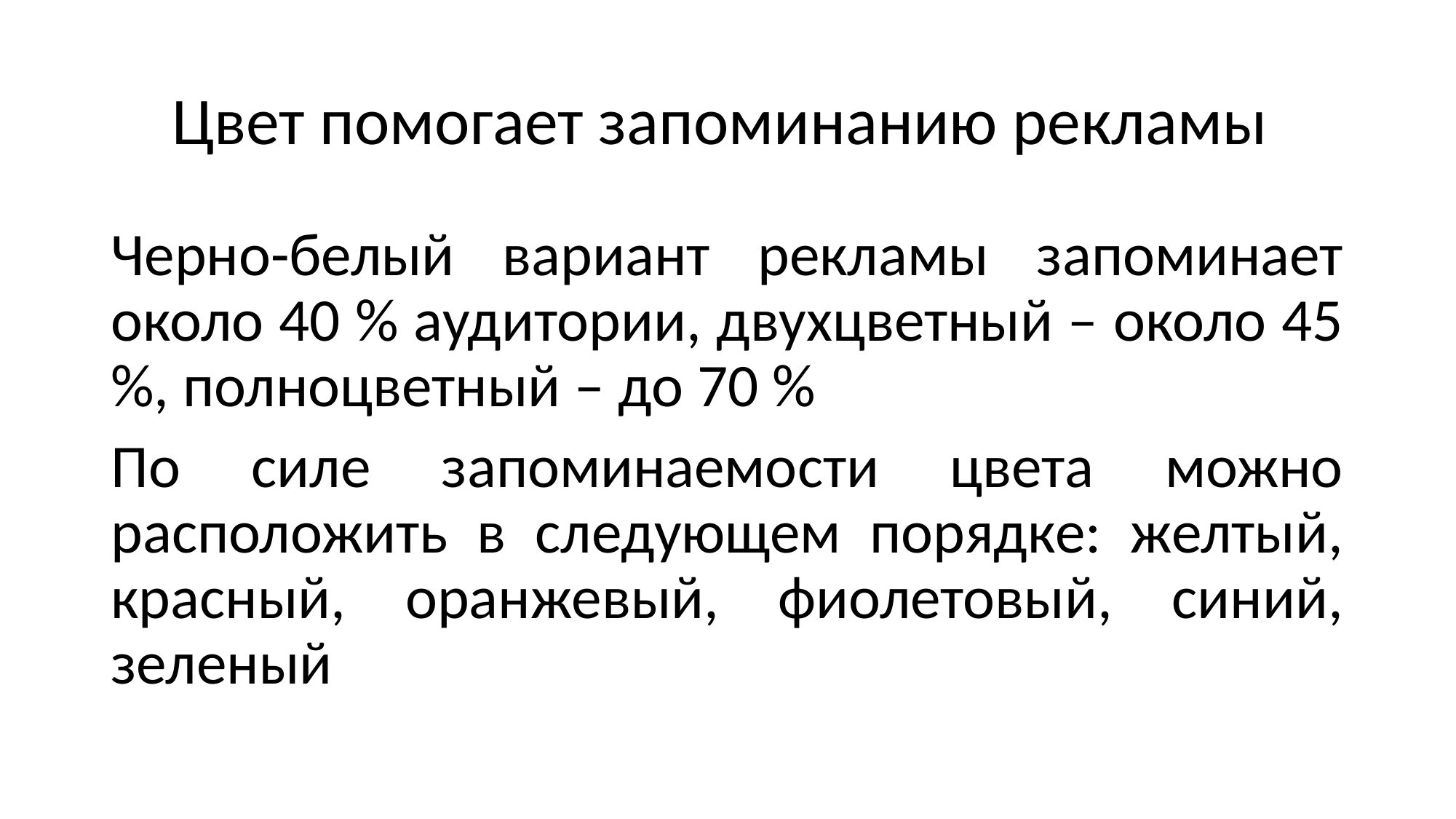

# Цвет помогает запоминанию рекламы
Черно-белый вариант рекламы запоминает около 40 % аудитории, двухцветный – около 45 %, полноцветный – до 70 %
По силе запоминаемости цвета можно расположить в следующем порядке: желтый, красный, оранжевый, фиолетовый, синий, зеленый